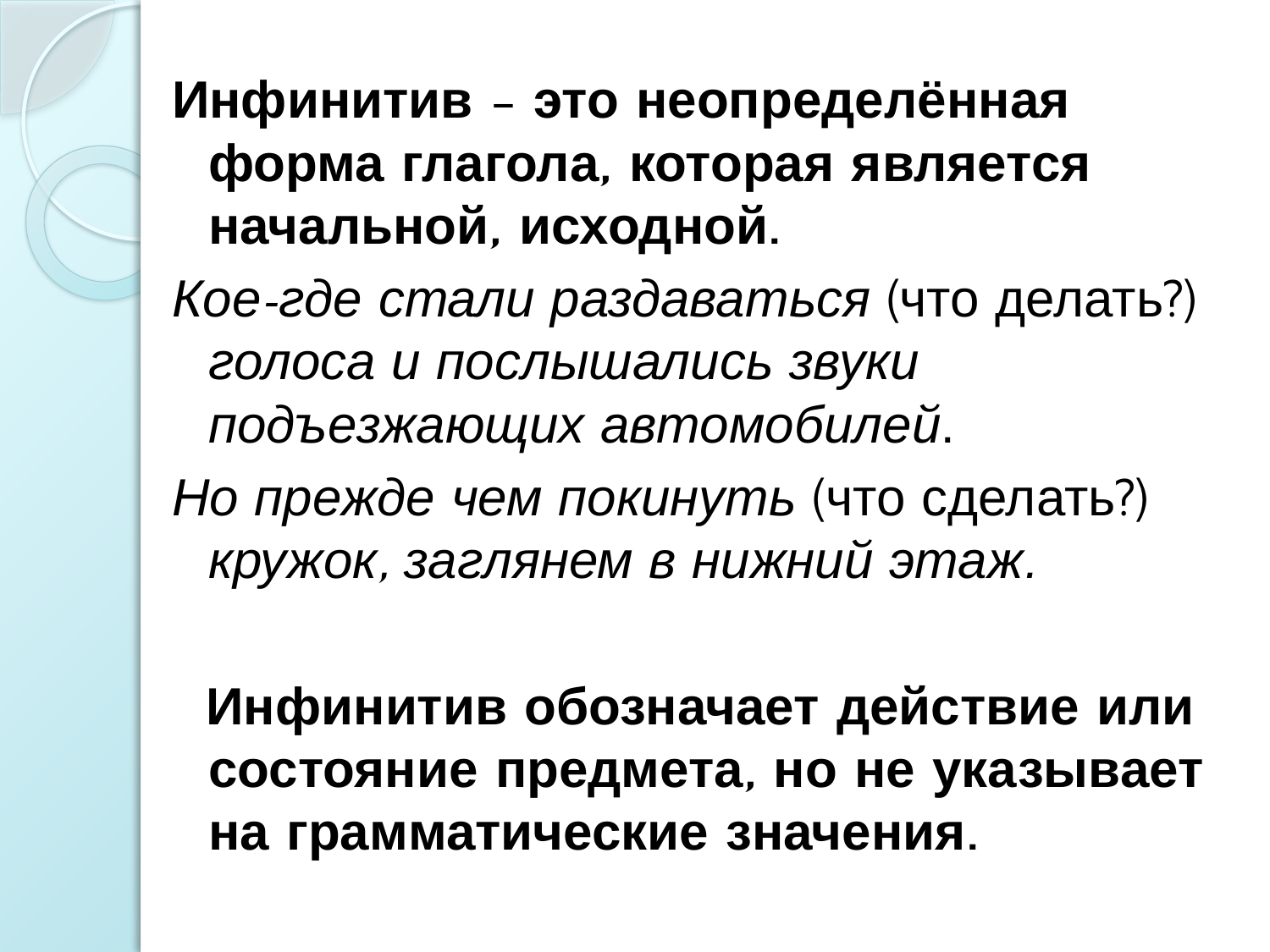

#
Инфинитив – это неопределённая форма глагола, которая является начальной, исходной.
Кое-где стали раздаваться (что делать?) голоса и послышались звуки подъезжающих автомобилей.
Но прежде чем покинуть (что сделать?) кружок, заглянем в нижний этаж.

  Инфинитив обозначает действие или состояние предмета, но не указывает на грамматические значения.